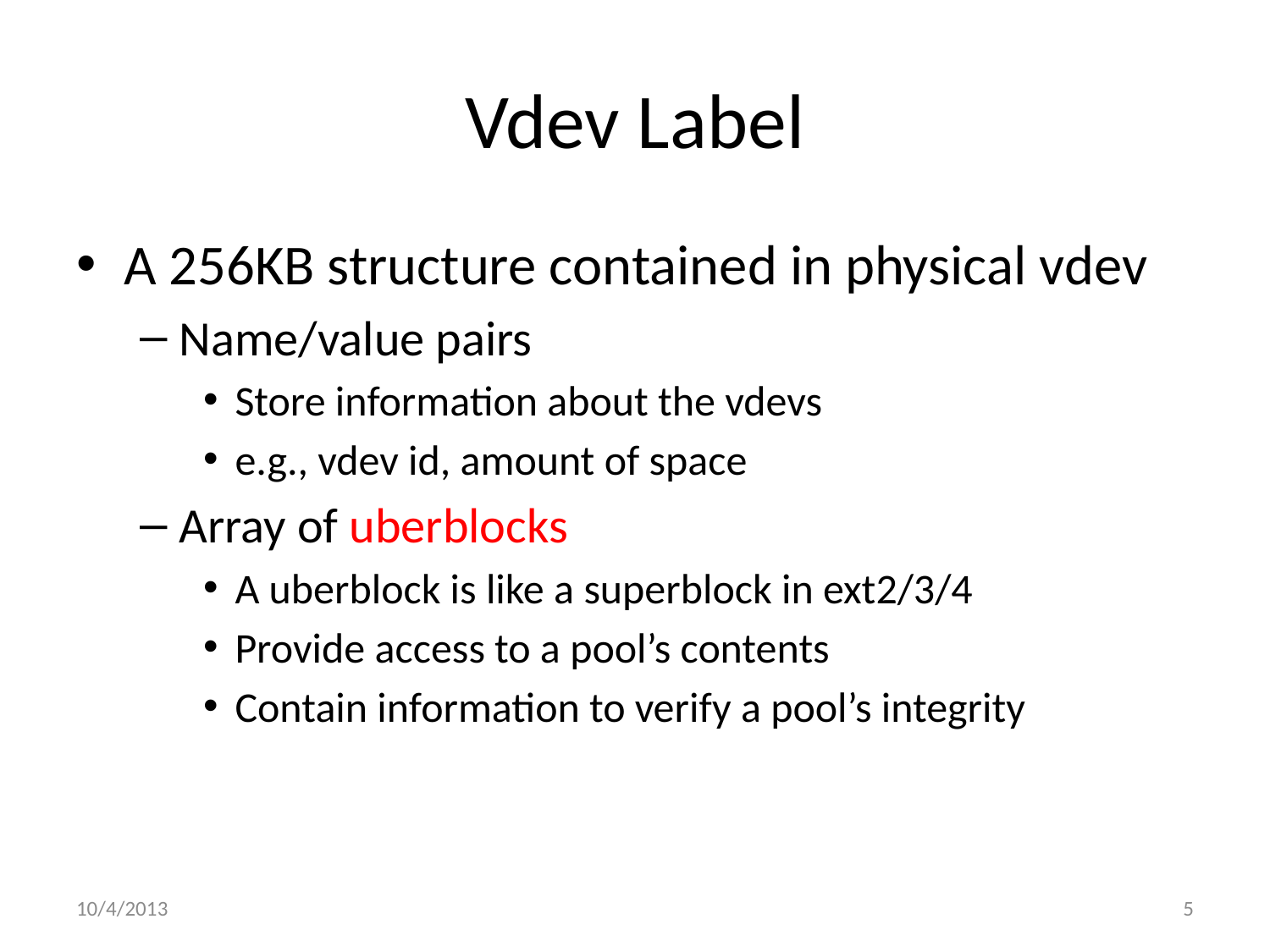

# Vdev Label
A 256KB structure contained in physical vdev
Name/value pairs
Store information about the vdevs
e.g., vdev id, amount of space
Array of uberblocks
A uberblock is like a superblock in ext2/3/4
Provide access to a pool’s contents
Contain information to verify a pool’s integrity

10/4/2013
5